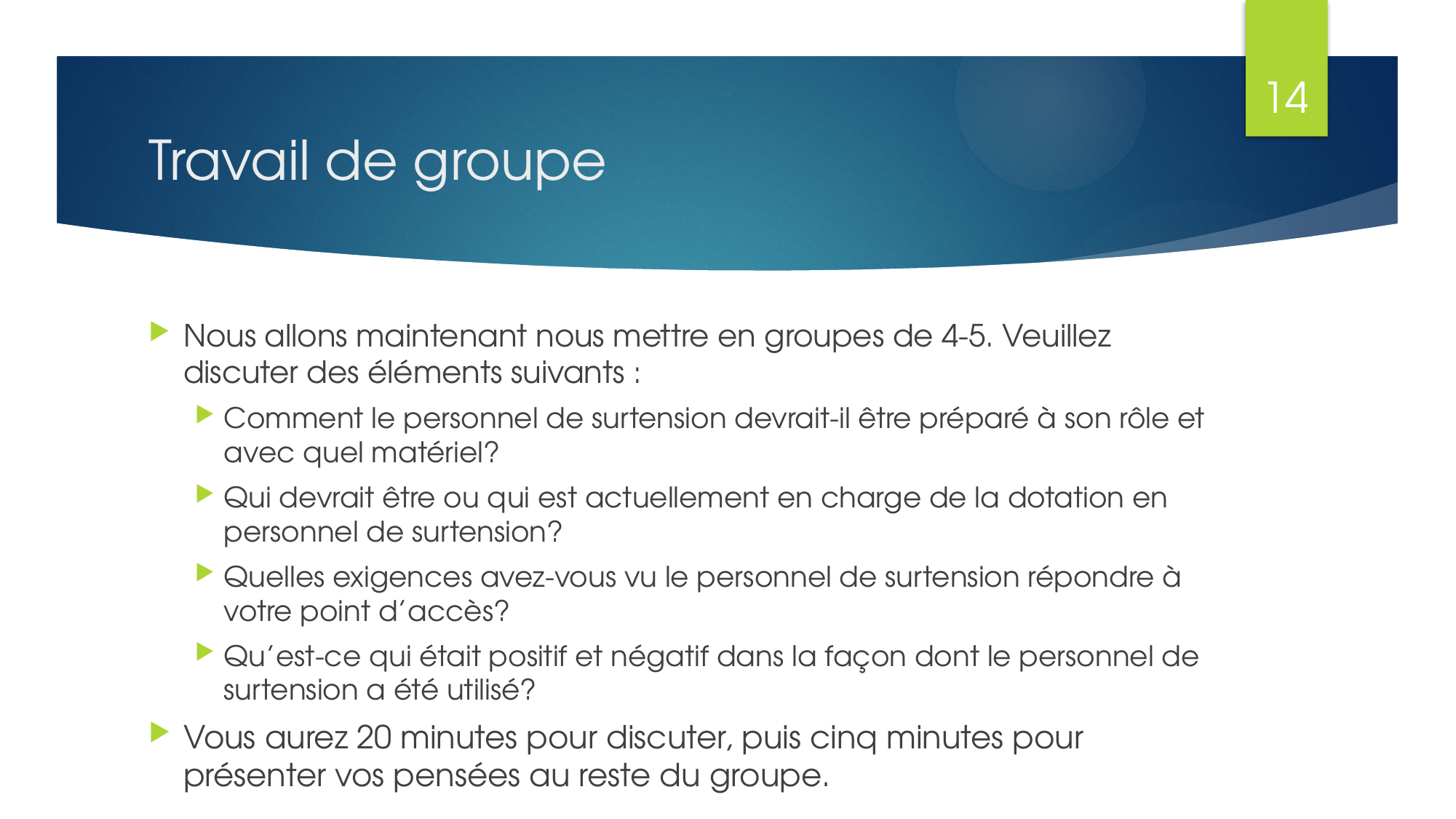

14
# Travail de groupe
Nous allons maintenant nous mettre en groupes de 4-5. Veuillez discuter des éléments suivants :
Comment le personnel de surtension devrait-il être préparé à son rôle et avec quel matériel?
Qui devrait être ou qui est actuellement en charge de la dotation en personnel de surtension?
Quelles exigences avez-vous vu le personnel de surtension répondre à votre point d’accès?
Qu’est-ce qui était positif et négatif dans la façon dont le personnel de surtension a été utilisé?
Vous aurez 20 minutes pour discuter, puis cinq minutes pour présenter vos pensées au reste du groupe.